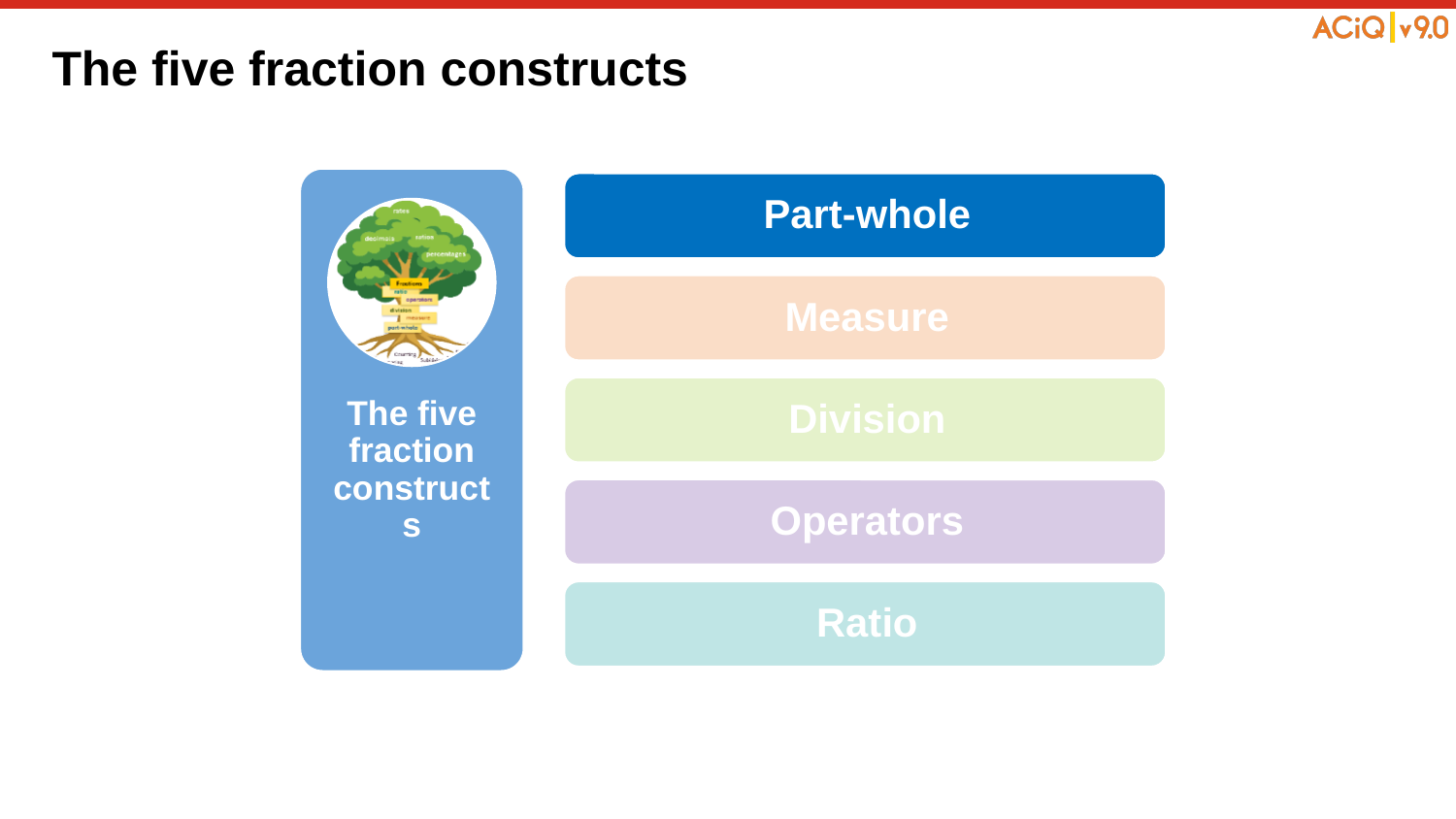

# The five fraction constructs
Part-whole
Measure
Division
Operators
Ratio
The five fraction constructs